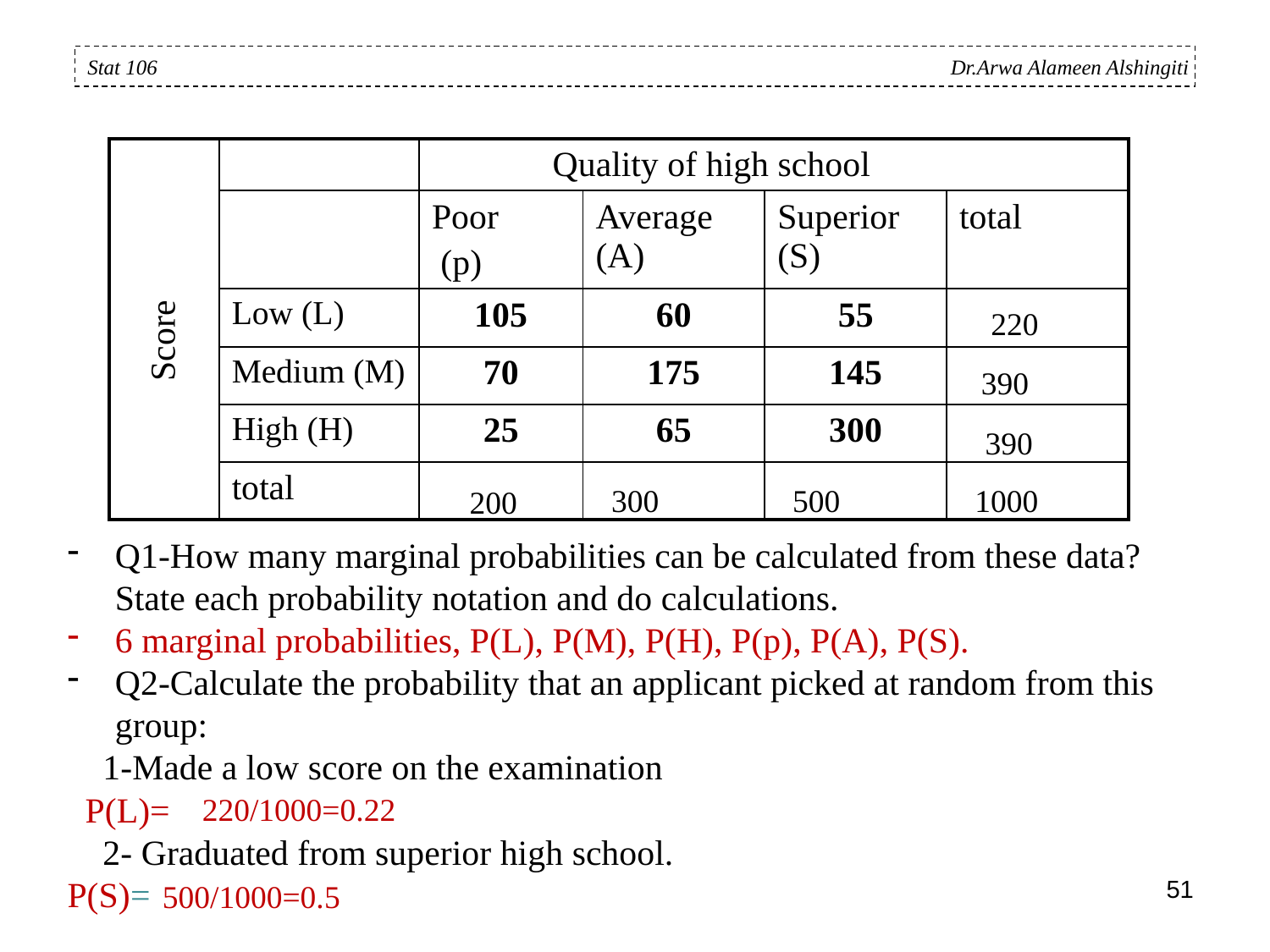

Q1-How many marginal probabilities can be calculated from these data? State each probability notation and do calculations.
6 marginal probabilities, P(L), P(M), P(H), P(p), P(A), P(S).
Q2-Calculate the probability that an applicant picked at random from this group:
    1-Made a low score on the examination
  P(L)=
    2- Graduated from superior high school.
P(S)=

Stat 106                                                                                                                                                      Dr.Arwa Alameen Alshingiti
|  |  | Quality of high school |  |  |  |
| --- | --- | --- | --- | --- | --- |
|  |  | Poor (p) | Average (A) | Superior (S) | total |
|  | Low (L) | 105 | 60 | 55 |  |
|  | Medium (M) | 70 | 175 | 145 |  |
|  | High (H) | 25 | 65 | 300 |  |
|  | total |  |  |  |  |
220
Score
390

390
300
500
1000
200
220/1000=0.22
51
500/1000=0.5